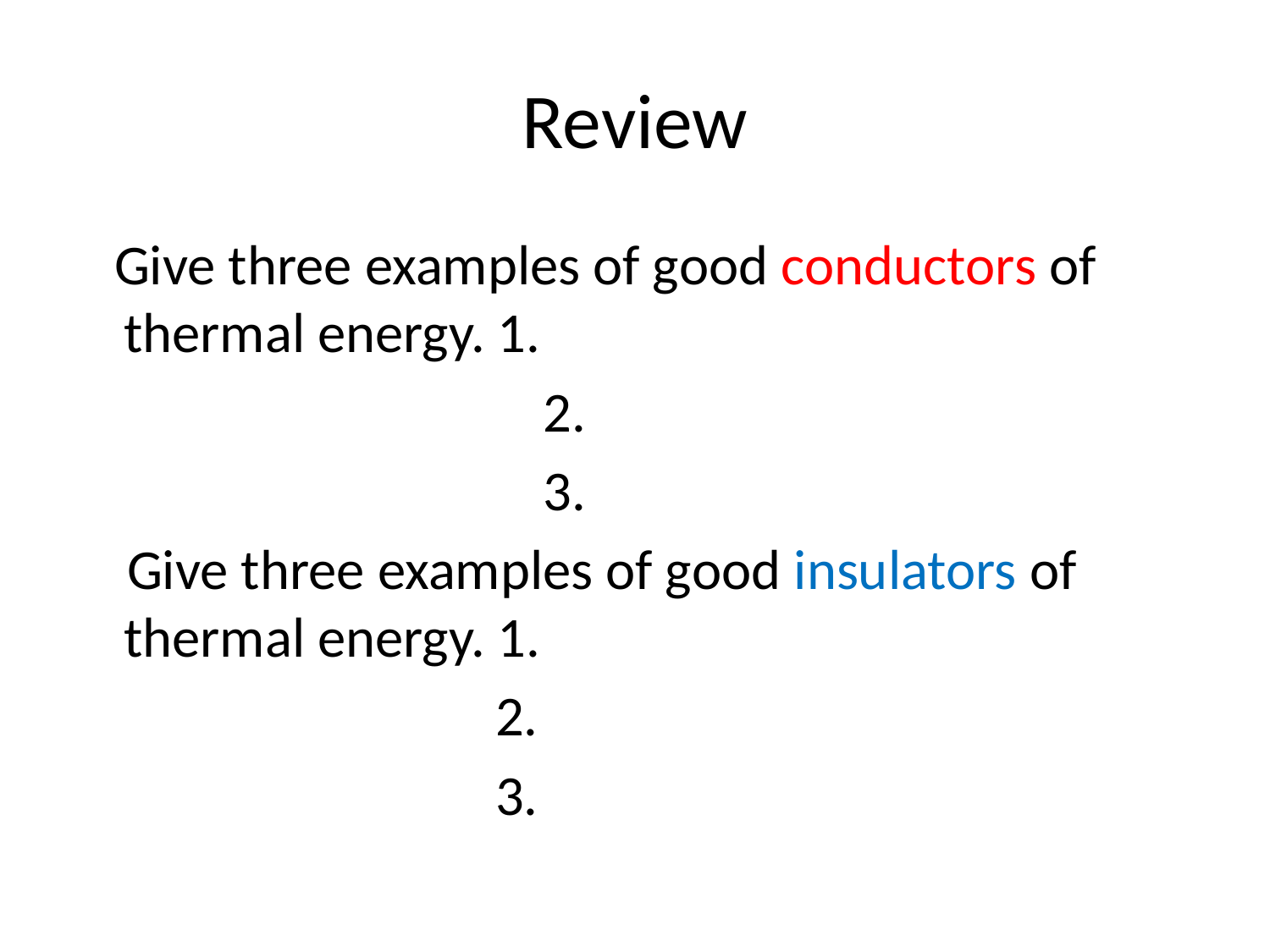

# Review
   Give three examples of good conductors of thermal energy. 1.
				   2.
				   3.
    Give three examples of good insulators of thermal energy. 1.
                                 2.
                                 3.